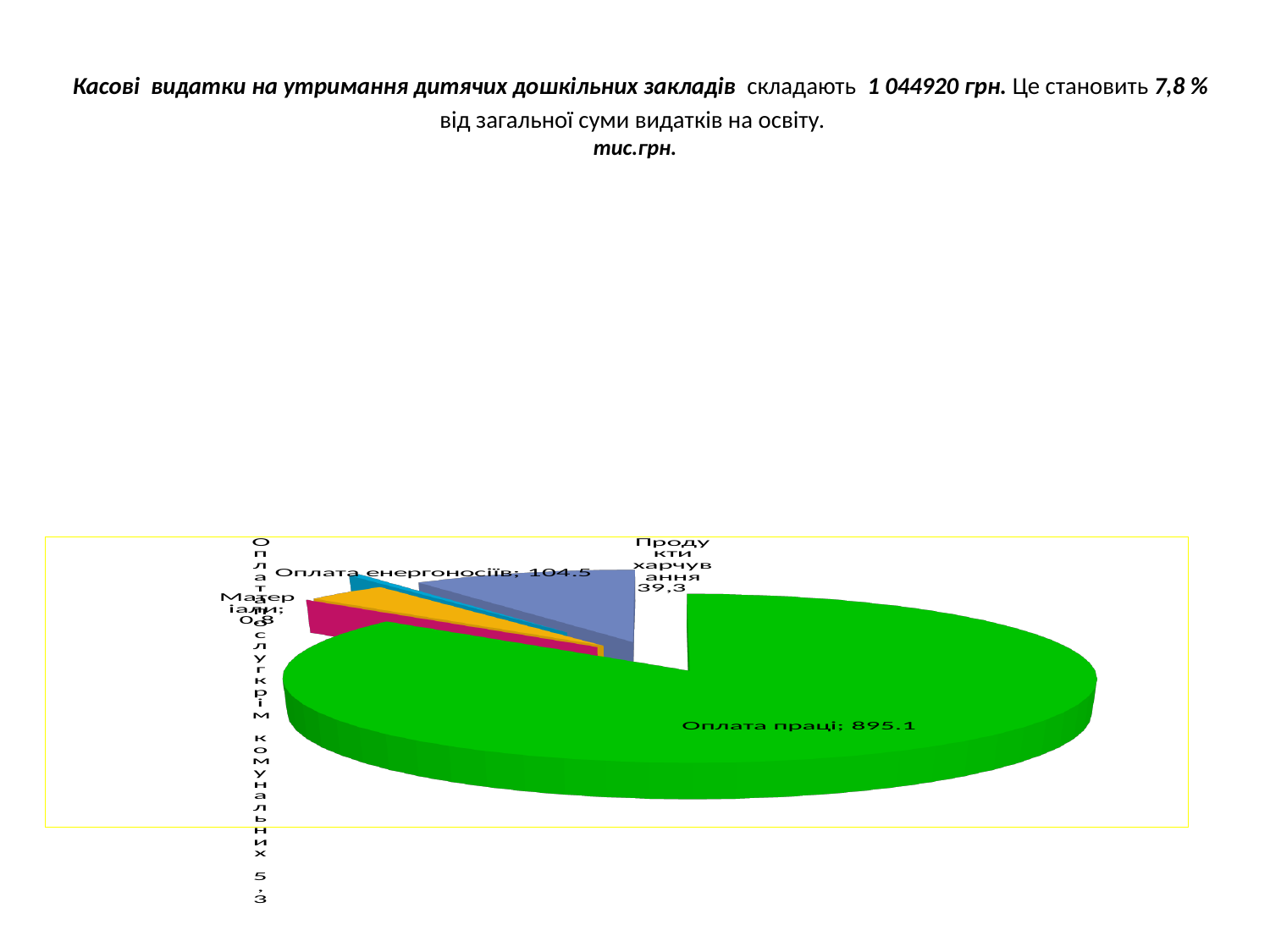

# Касові  видатки на утримання дитячих дошкільних закладів  складають  1 044920 грн. Це становить 7,8 %  від загальної суми видатків на освіту. тис.грн.

[unsupported chart]